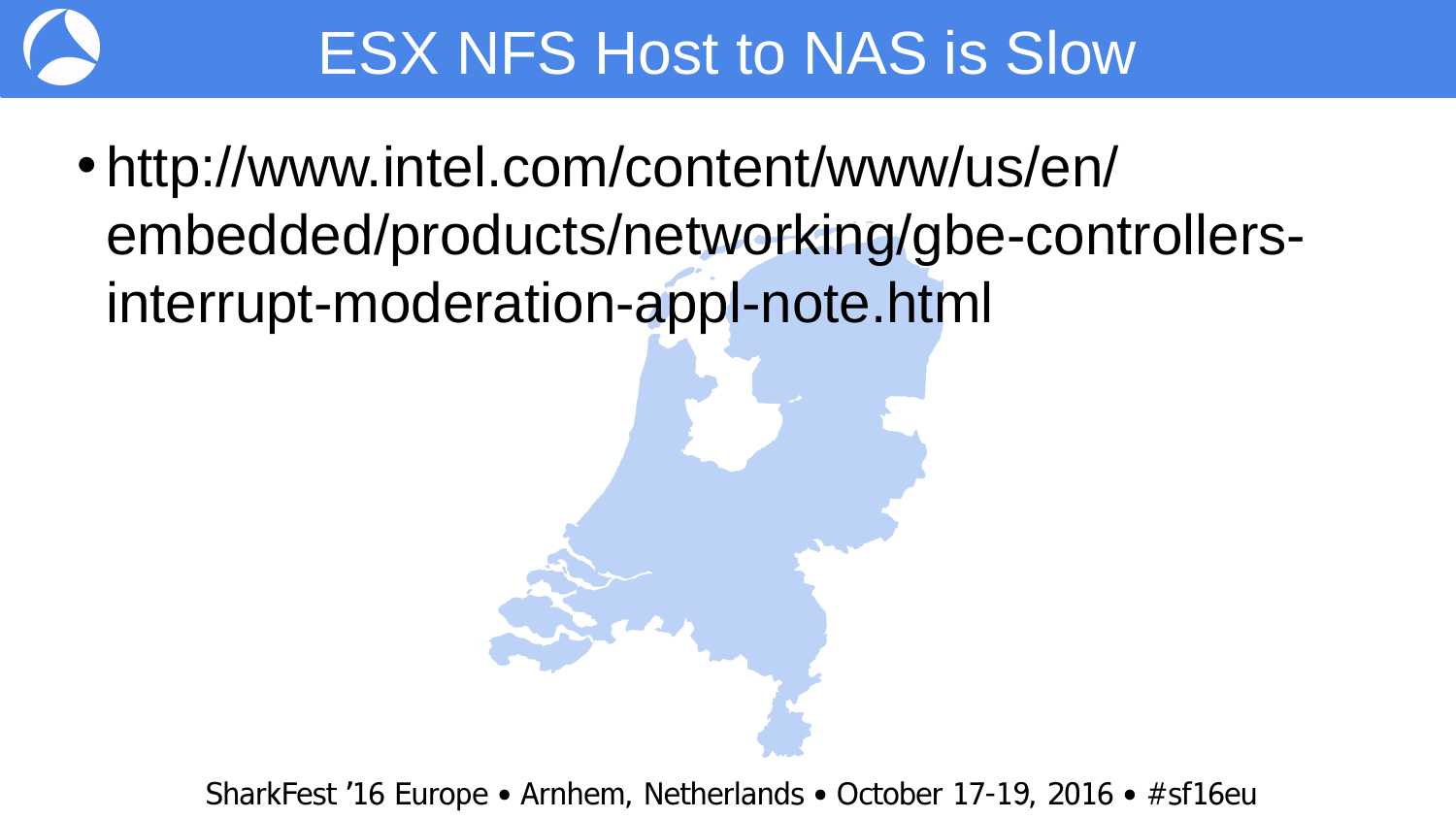

ESX NFS Host to NAS is Slow
http://www.intel.com/content/www/us/en/embedded/products/networking/gbe-controllers-interrupt-moderation-appl-note.html